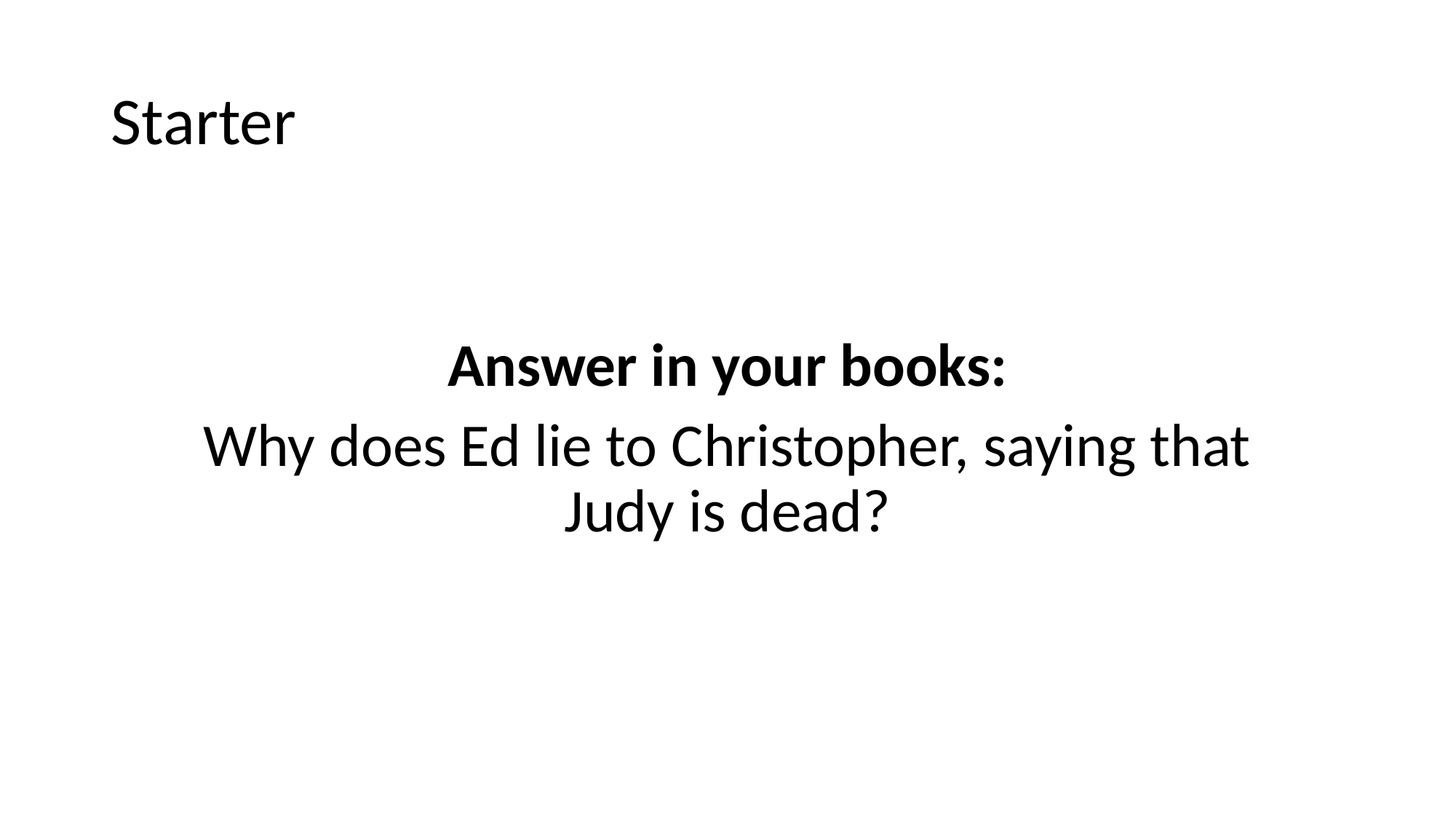

# Starter
Answer in your books:
Why does Ed lie to Christopher, saying that Judy is dead?